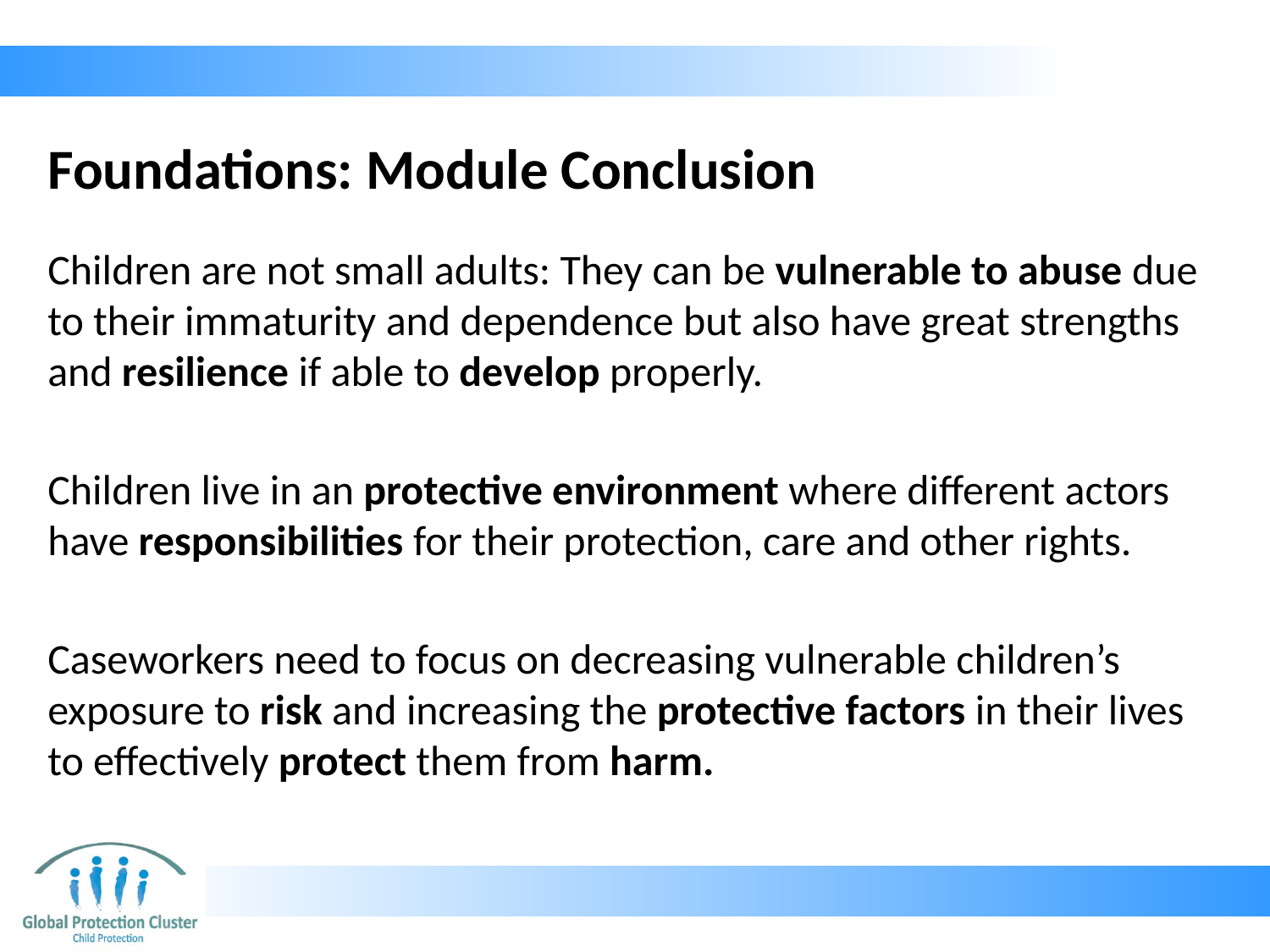

# Foundations: Module Conclusion
Children are not small adults: They can be vulnerable to abuse due to their immaturity and dependence but also have great strengths and resilience if able to develop properly.

Children live in an protective environment where different actors have responsibilities for their protection, care and other rights.

Caseworkers need to focus on decreasing vulnerable children’s exposure to risk and increasing the protective factors in their lives to effectively protect them from harm.